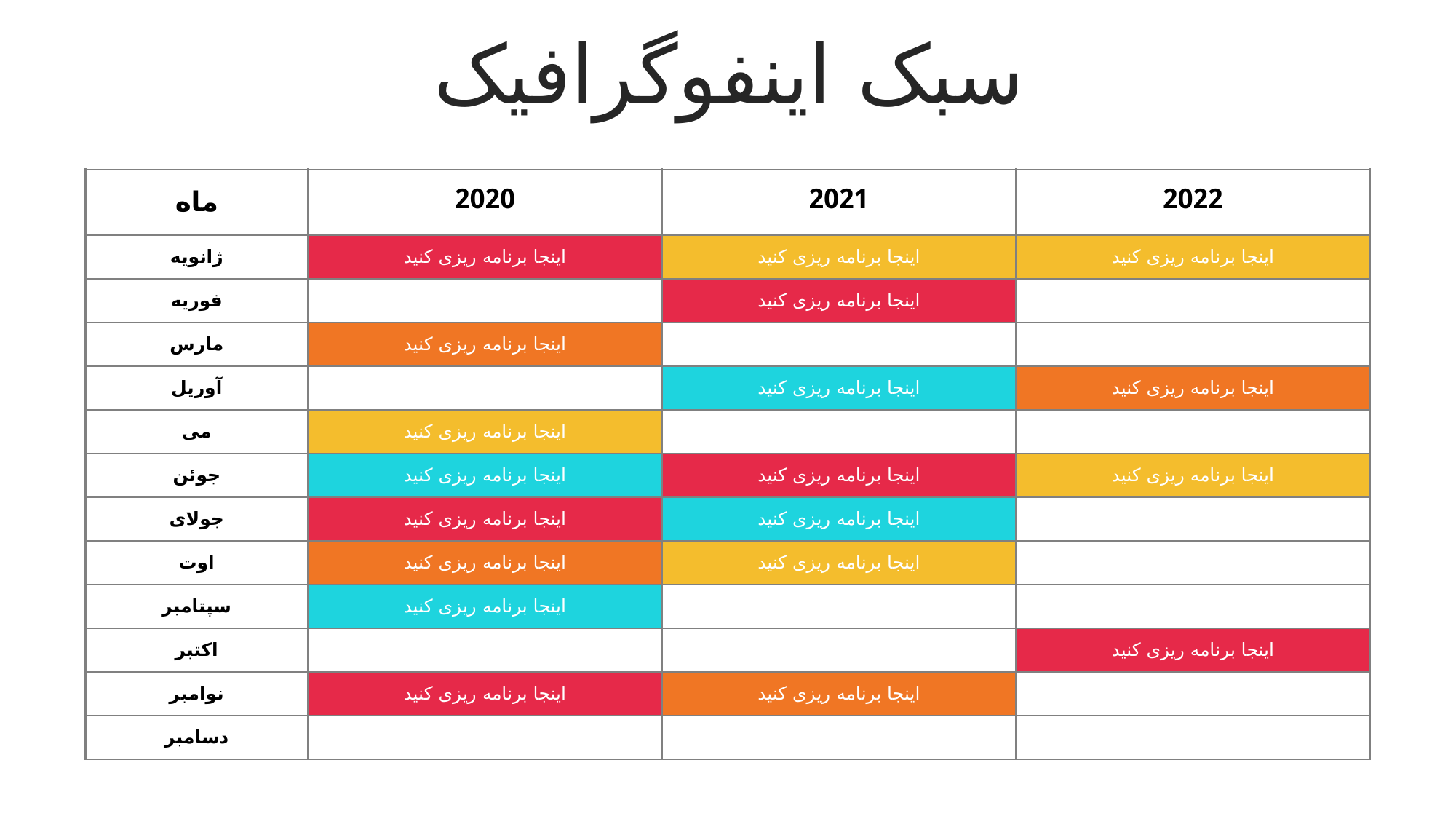

سبک اینفوگرافیک
| ماه | 2020 | 2021 | 2022 |
| --- | --- | --- | --- |
| ژانویه | اینجا برنامه ریزی کنید | اینجا برنامه ریزی کنید | اینجا برنامه ریزی کنید |
| فوریه | Schedule here | اینجا برنامه ریزی کنید |  |
| مارس | اینجا برنامه ریزی کنید |  |  |
| آوریل |  | اینجا برنامه ریزی کنید | اینجا برنامه ریزی کنید |
| می | اینجا برنامه ریزی کنید |  |  |
| جوئن | اینجا برنامه ریزی کنید | اینجا برنامه ریزی کنید | اینجا برنامه ریزی کنید |
| جولای | اینجا برنامه ریزی کنید | اینجا برنامه ریزی کنید |  |
| اوت | اینجا برنامه ریزی کنید | اینجا برنامه ریزی کنید |  |
| سپتامبر | اینجا برنامه ریزی کنید |  |  |
| اکتبر |  |  | اینجا برنامه ریزی کنید |
| نوامبر | اینجا برنامه ریزی کنید | اینجا برنامه ریزی کنید |  |
| دسامبر |  |  |  |